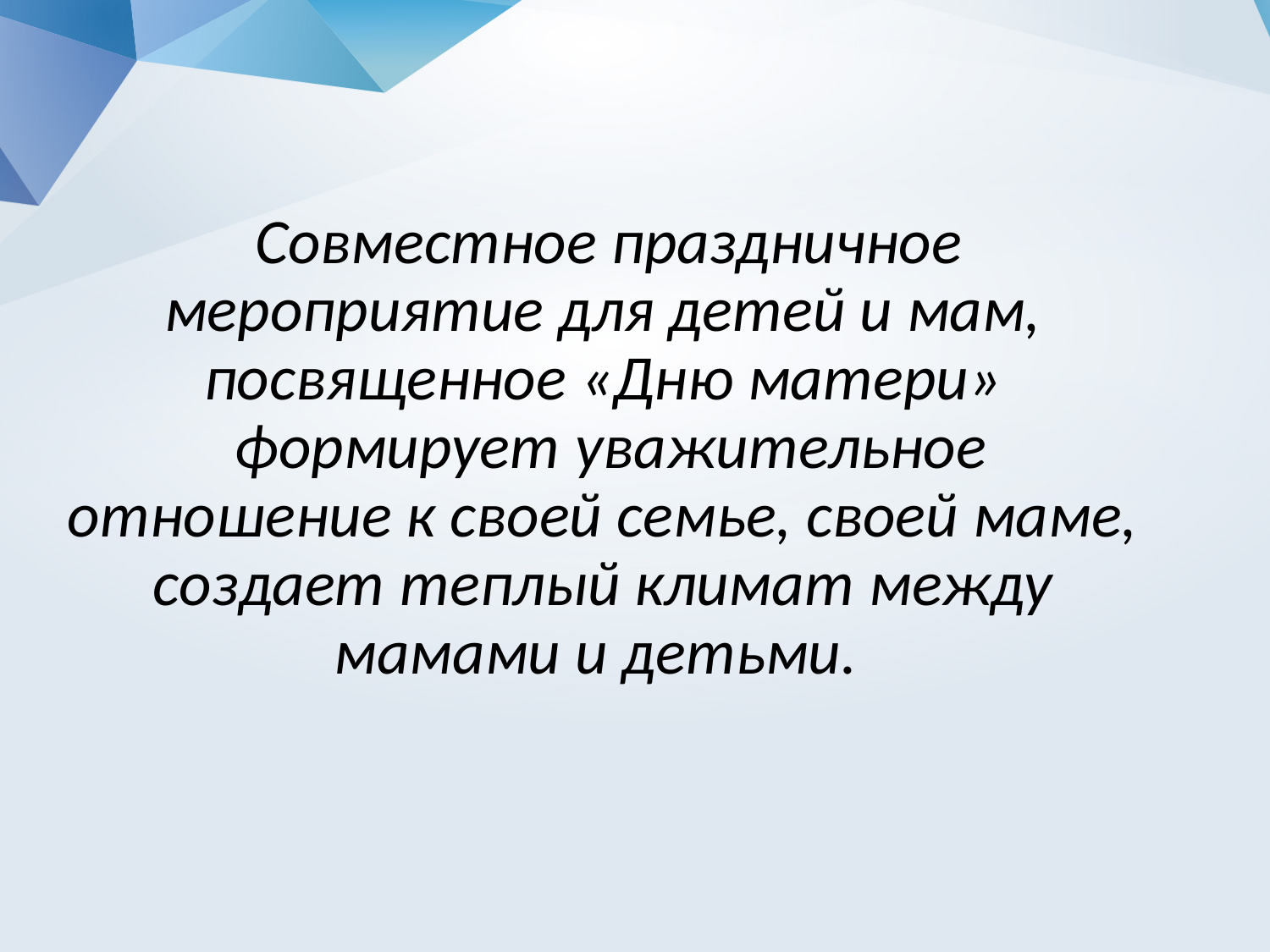

# Совместное праздничное мероприятие для детей и мам, посвященное «Дню матери»  формирует уважительное отношение к своей семье, своей маме, создает теплый климат между мамами и детьми.